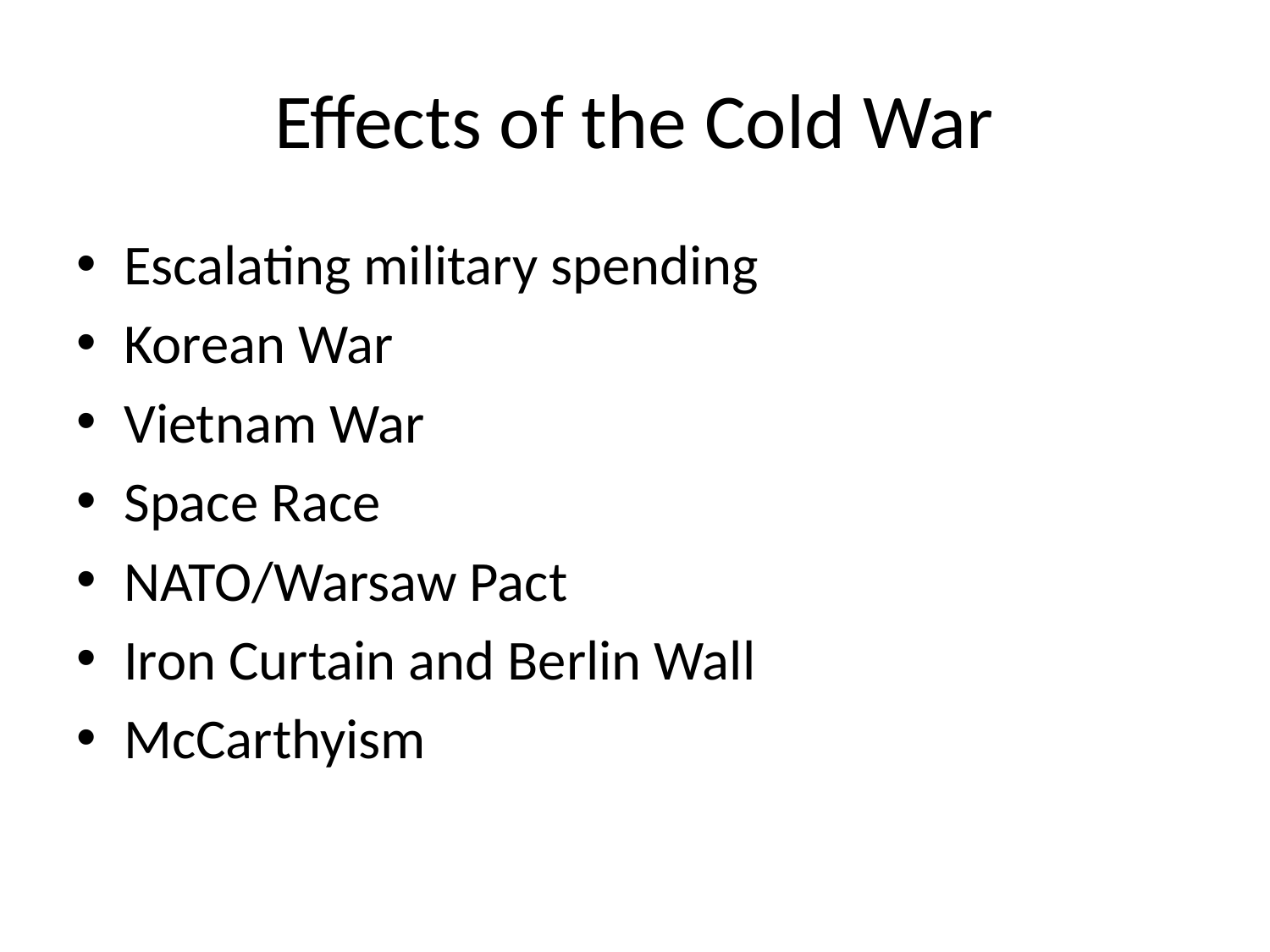

# Effects of the Cold War
Escalating military spending
Korean War
Vietnam War
Space Race
NATO/Warsaw Pact
Iron Curtain and Berlin Wall
McCarthyism